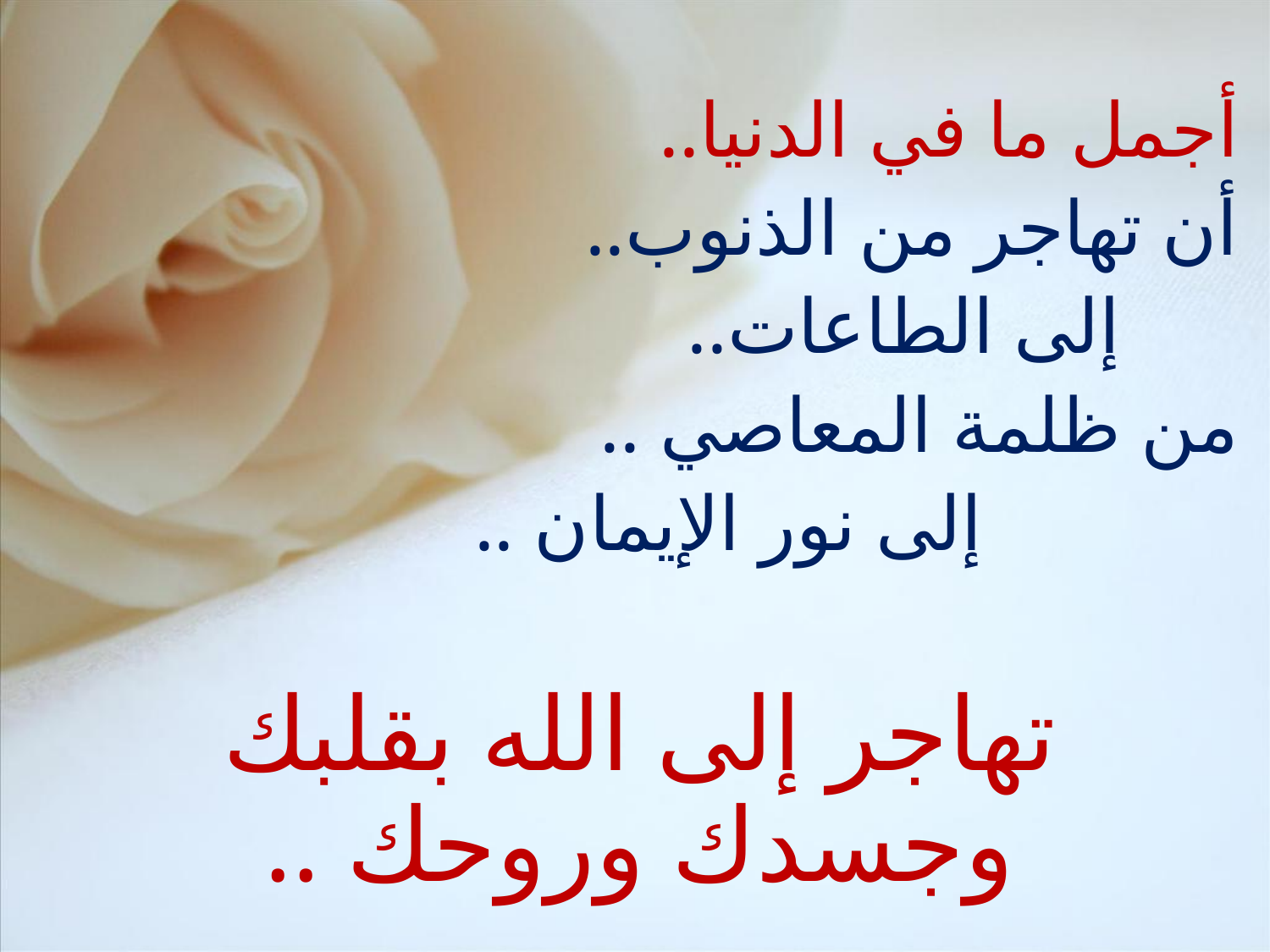

أجمل ما في الدنيا..
أن تهاجر من الذنوب..
      إلى الطاعات..
من ظلمة المعاصي ..
             إلى نور الإيمان ..

تهاجر إلى الله بقلبك وجسدك وروحك ..